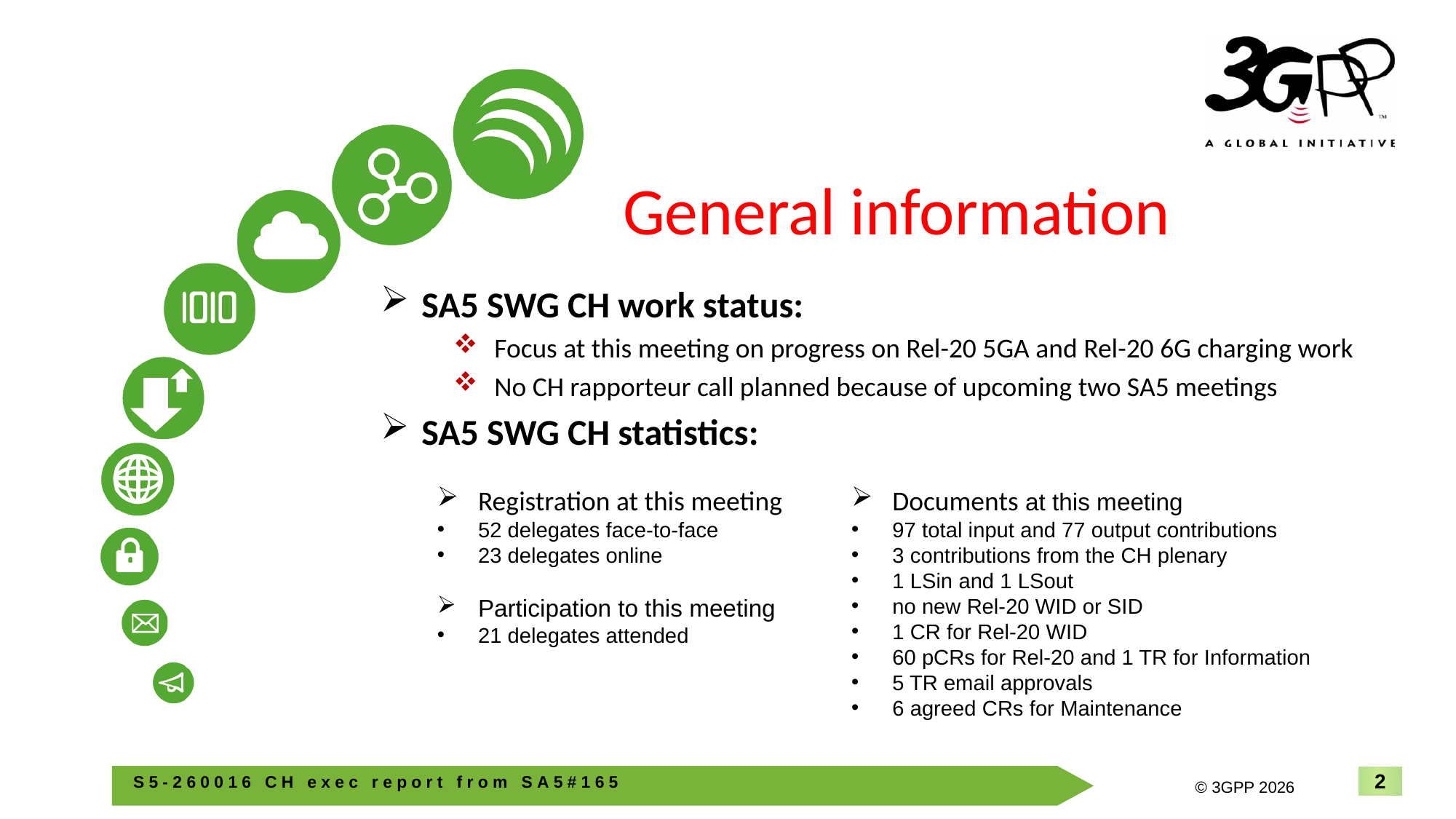

# General information
SA5 SWG CH work status:
Focus at this meeting on progress on Rel-20 5GA and Rel-20 6G charging work
No CH rapporteur call planned because of upcoming two SA5 meetings
SA5 SWG CH statistics:
Registration at this meeting
52 delegates face-to-face
23 delegates online

Participation to this meeting
21 delegates attended
Documents at this meeting
97 total input and 77 output contributions
3 contributions from the CH plenary
1 LSin and 1 LSout
no new Rel-20 WID or SID
1 CR for Rel-20 WID
60 pCRs for Rel-20 and 1 TR for Information
5 TR email approvals
6 agreed CRs for Maintenance